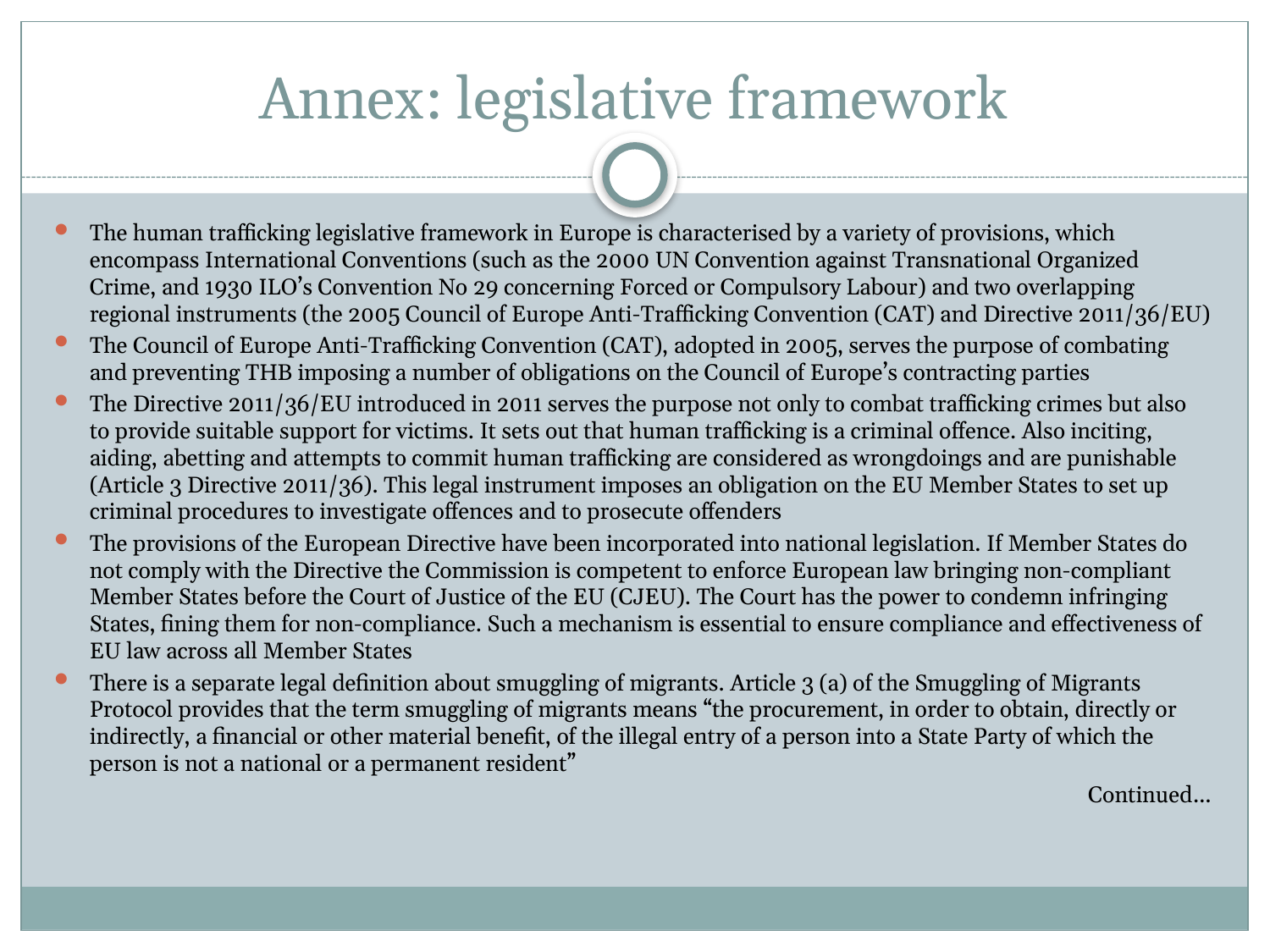

# Annex: legislative framework
The human trafficking legislative framework in Europe is characterised by a variety of provisions, which encompass International Conventions (such as the 2000 UN Convention against Transnational Organized Crime, and 1930 ILO’s Convention No 29 concerning Forced or Compulsory Labour) and two overlapping regional instruments (the 2005 Council of Europe Anti-Trafficking Convention (CAT) and Directive 2011/36/EU)
The Council of Europe Anti-Trafficking Convention (CAT), adopted in 2005, serves the purpose of combating and preventing THB imposing a number of obligations on the Council of Europe’s contracting parties
The Directive 2011/36/EU introduced in 2011 serves the purpose not only to combat trafficking crimes but also to provide suitable support for victims. It sets out that human trafficking is a criminal offence. Also inciting, aiding, abetting and attempts to commit human trafficking are considered as wrongdoings and are punishable (Article 3 Directive 2011/36). This legal instrument imposes an obligation on the EU Member States to set up criminal procedures to investigate offences and to prosecute offenders
The provisions of the European Directive have been incorporated into national legislation. If Member States do not comply with the Directive the Commission is competent to enforce European law bringing non-compliant Member States before the Court of Justice of the EU (CJEU). The Court has the power to condemn infringing States, fining them for non-compliance. Such a mechanism is essential to ensure compliance and effectiveness of EU law across all Member States
There is a separate legal definition about smuggling of migrants. Article 3 (a) of the Smuggling of Migrants Protocol provides that the term smuggling of migrants means “the procurement, in order to obtain, directly or indirectly, a financial or other material benefit, of the illegal entry of a person into a State Party of which the person is not a national or a permanent resident”
Continued…